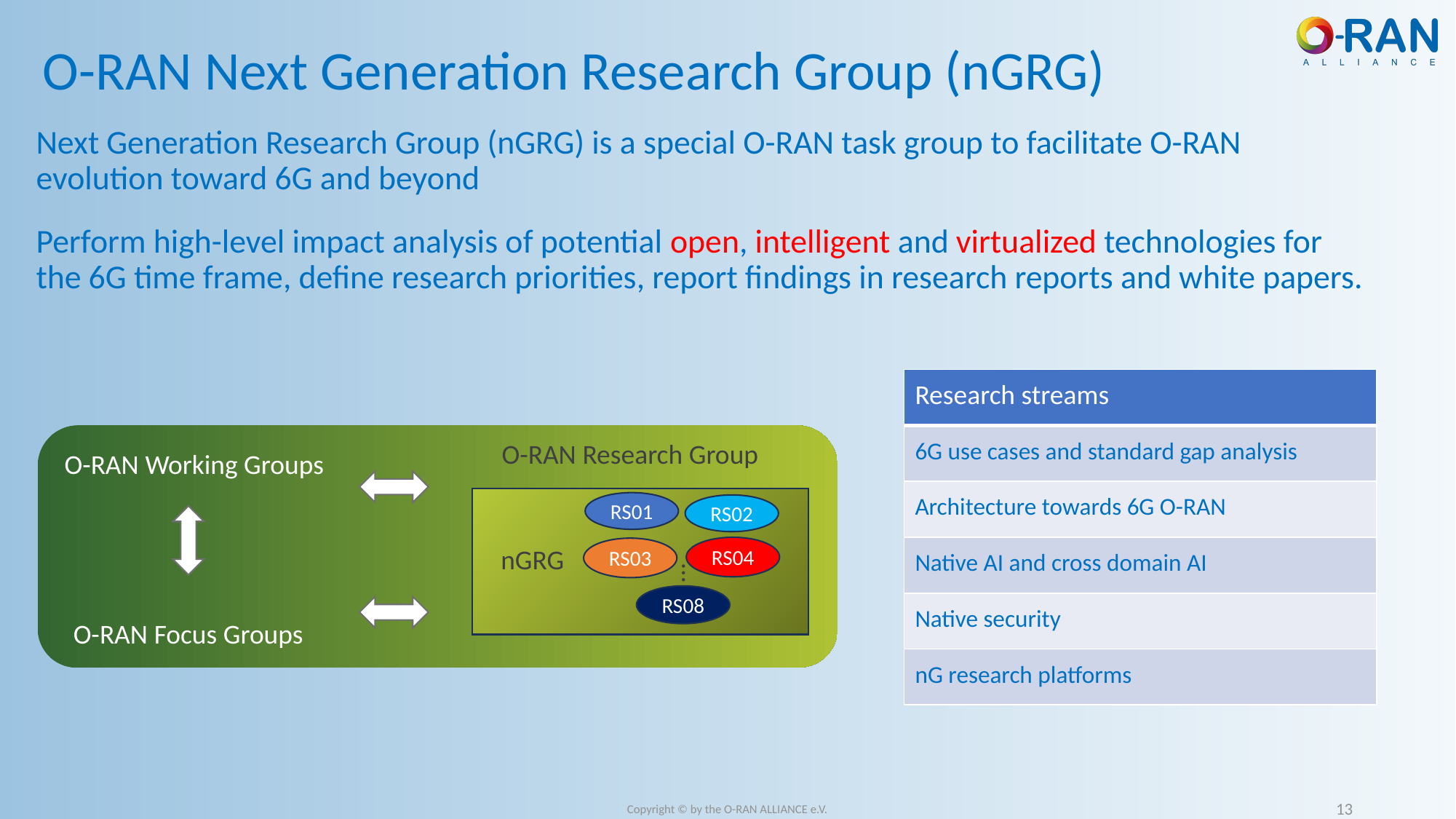

# O-RAN Next Generation Research Group (nGRG)
Next Generation Research Group (nGRG) is a special O-RAN task group to facilitate O-RAN evolution toward 6G and beyond
Perform high-level impact analysis of potential open, intelligent and virtualized technologies for the 6G time frame, define research priorities, report findings in research reports and white papers.
| Research streams |
| --- |
| 6G use cases and standard gap analysis |
| Architecture towards 6G O-RAN |
| Native AI and cross domain AI |
| Native security |
| nG research platforms |

O-RAN Research Group
O-RAN Working Groups

RS01
RS02

nGRG
RS04
RS03
…
RS08

O-RAN Focus Groups
13
Copyright © by the O-RAN ALLIANCE e.V.